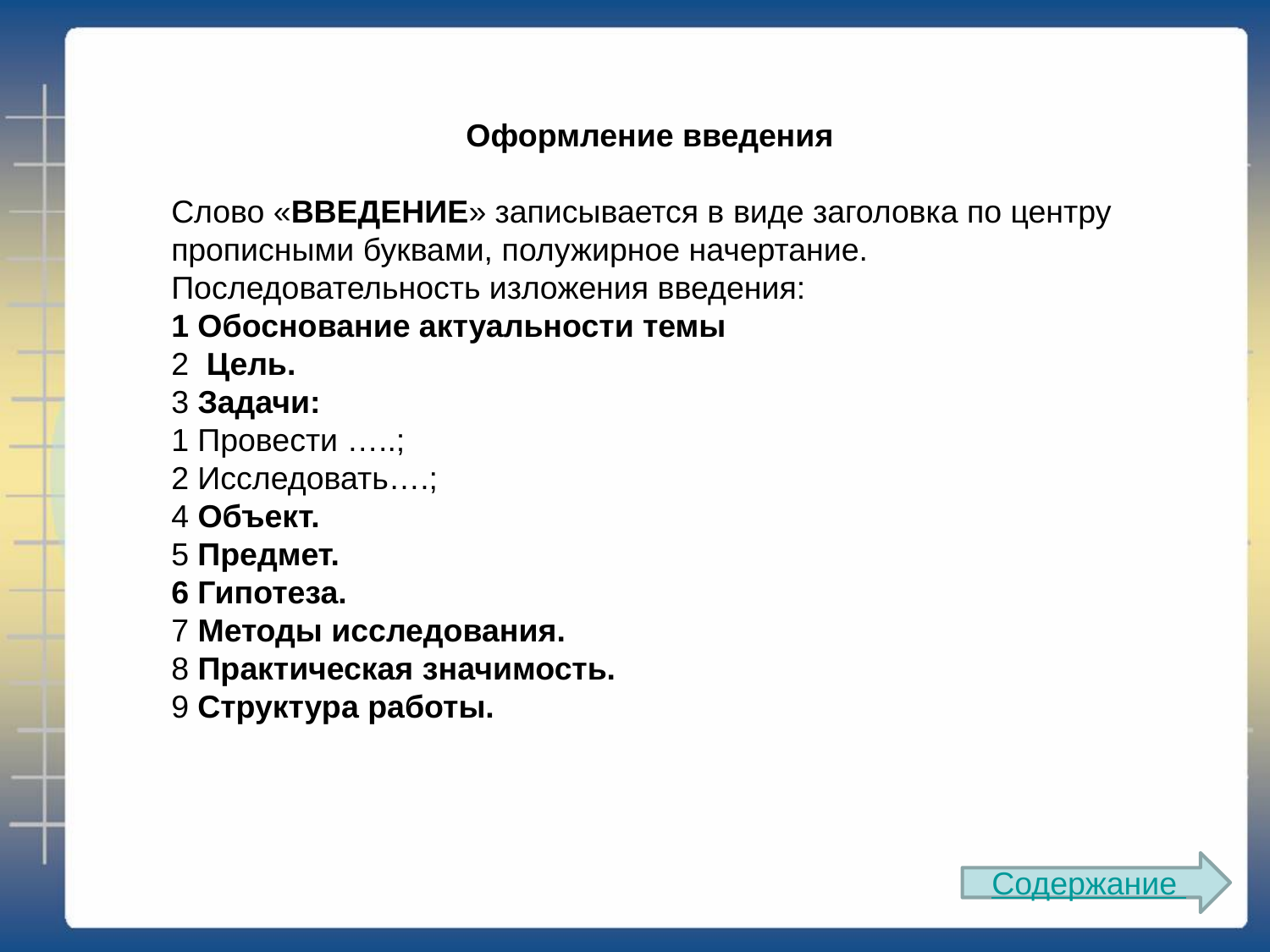

Оформление введения

Слово «ВВЕДЕНИЕ» записывается в виде заголовка по центру прописными буквами, полужирное начертание.
Последовательность изложения введения:
1 Обоснование актуальности темы
2  Цель.
3 Задачи:
1 Провести …..;
2 Исследовать….;
4 Объект.
5 Предмет.
6 Гипотеза.
7 Методы исследования.
8 Практическая значимость.
9 Структура работы.

Содержание